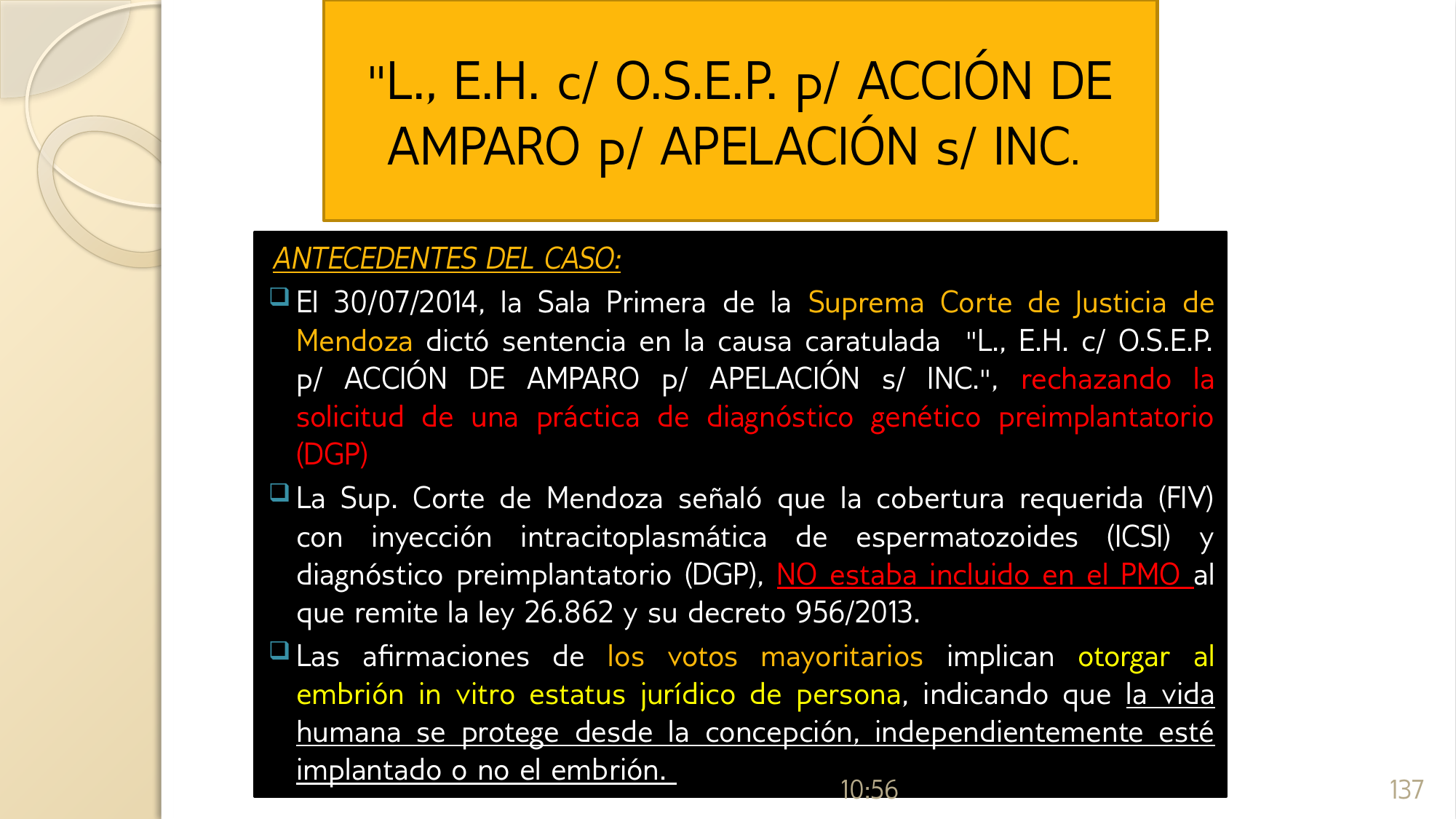

# "L., E.H. c/ O.S.E.P. p/ ACCIÓN DE AMPARO p/ APELACIÓN s/ INC.
ANTECEDENTES DEL CASO:
El 30/07/2014, la Sala Primera de la Suprema Corte de Justicia de Mendoza dictó sentencia en la causa caratulada  "L., E.H. c/ O.S.E.P. p/ ACCIÓN DE AMPARO p/ APELACIÓN s/ INC.", rechazando la solicitud de una práctica de diagnóstico genético preimplantatorio (DGP)
La Sup. Corte de Mendoza señaló que la cobertura requerida (FIV) con inyección intracitoplasmática de espermatozoides (ICSI) y diagnóstico preimplantatorio (DGP), NO estaba incluido en el PMO al que remite la ley 26.862 y su decreto 956/2013.
Las afirmaciones de los votos mayoritarios implican otorgar al embrión in vitro estatus jurídico de persona, indicando que la vida humana se protege desde la concepción, independientemente esté implantado o no el embrión.
10:56
137